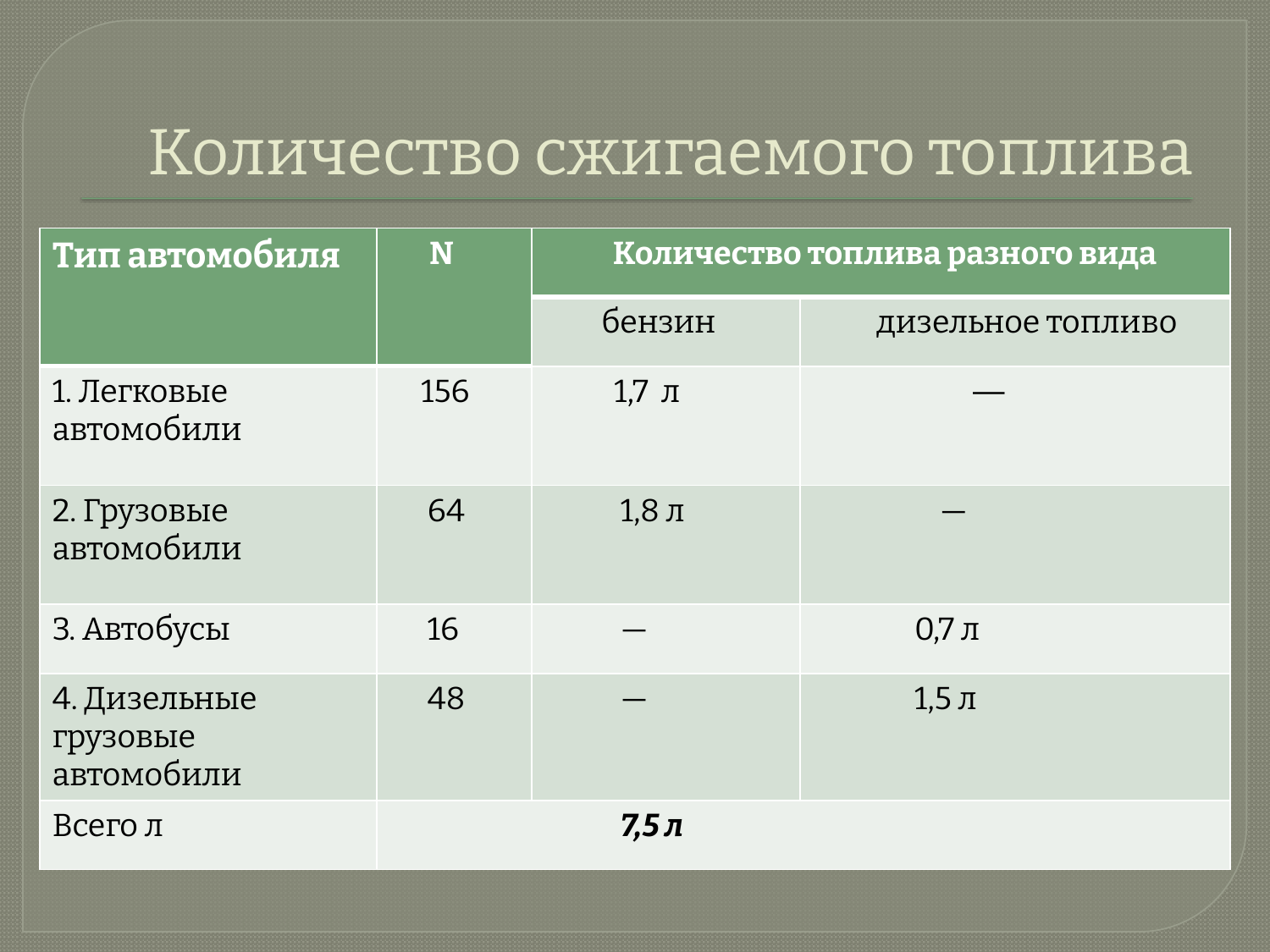

# Количество сжигаемого топлива
| Тип автомобиля | N | Количество топлива разного вида |  |
| --- | --- | --- | --- |
|  |  | бензин | дизельное топливо |
| 1. Легковые автомобили | 156 | 1,7 л | — |
| 2. Грузовые автомобили | 64 | 1,8 л | ― |
| 3. Автобусы | 16 | ― | 0,7 л |
| 4. Дизельные грузовые автомобили | 48 | — | 1,5 л |
| Всего л | 7,5 л |  |  |